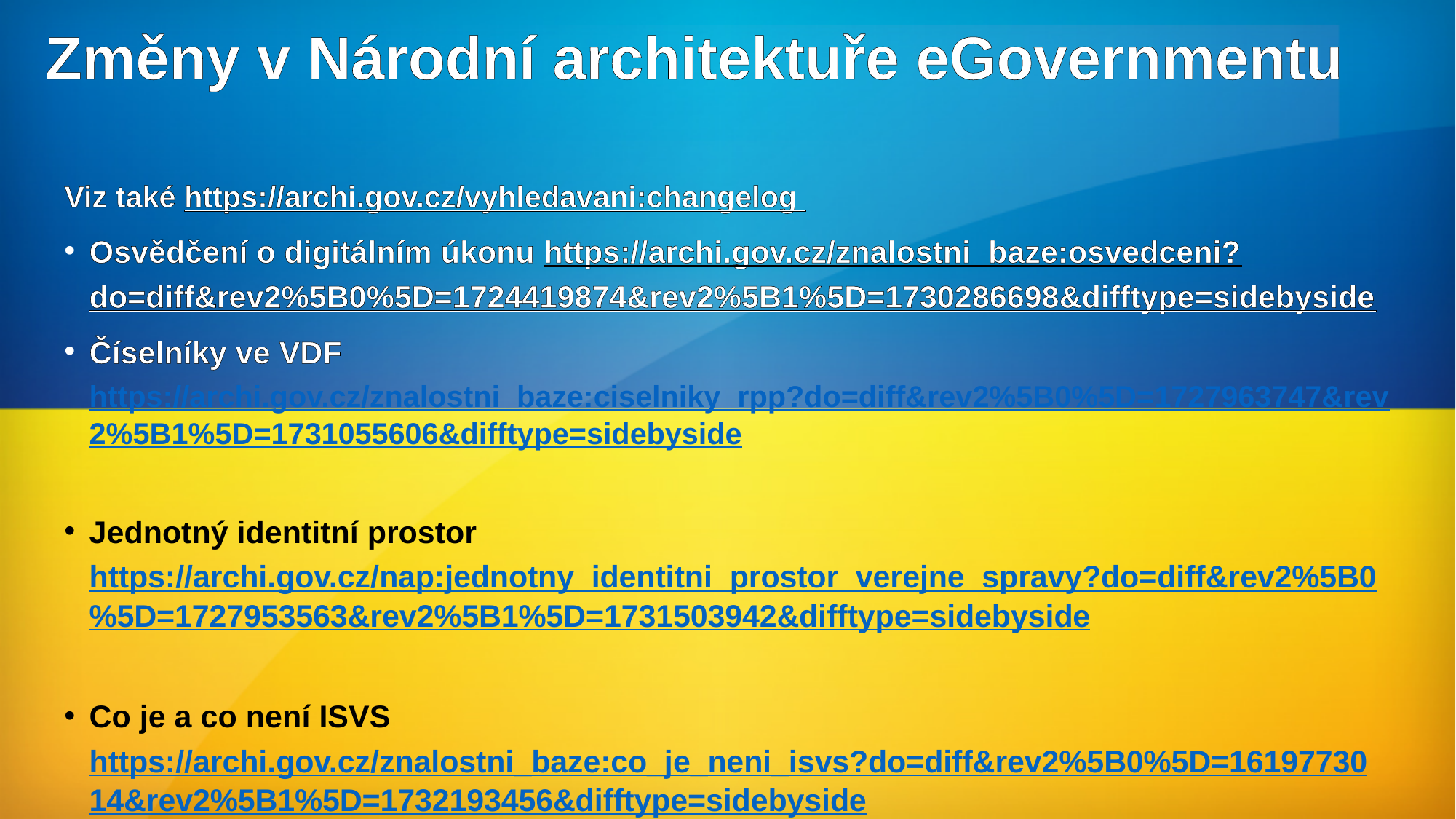

# Změny v Národní architektuře eGovernmentu
Viz také https://archi.gov.cz/vyhledavani:changelog
Osvědčení o digitálním úkonu https://archi.gov.cz/znalostni_baze:osvedceni?do=diff&rev2%5B0%5D=1724419874&rev2%5B1%5D=1730286698&difftype=sidebyside
Číselníky ve VDF  https://archi.gov.cz/znalostni_baze:ciselniky_rpp?do=diff&rev2%5B0%5D=1727963747&rev2%5B1%5D=1731055606&difftype=sidebyside
Jednotný identitní prostor https://archi.gov.cz/nap:jednotny_identitni_prostor_verejne_spravy?do=diff&rev2%5B0%5D=1727953563&rev2%5B1%5D=1731503942&difftype=sidebyside
Co je a co není ISVS https://archi.gov.cz/znalostni_baze:co_je_neni_isvs?do=diff&rev2%5B0%5D=1619773014&rev2%5B1%5D=1732193456&difftype=sidebyside
Seznam údajů agend https://archi.gov.cz/znalostni_baze:seznam_udaju_agend